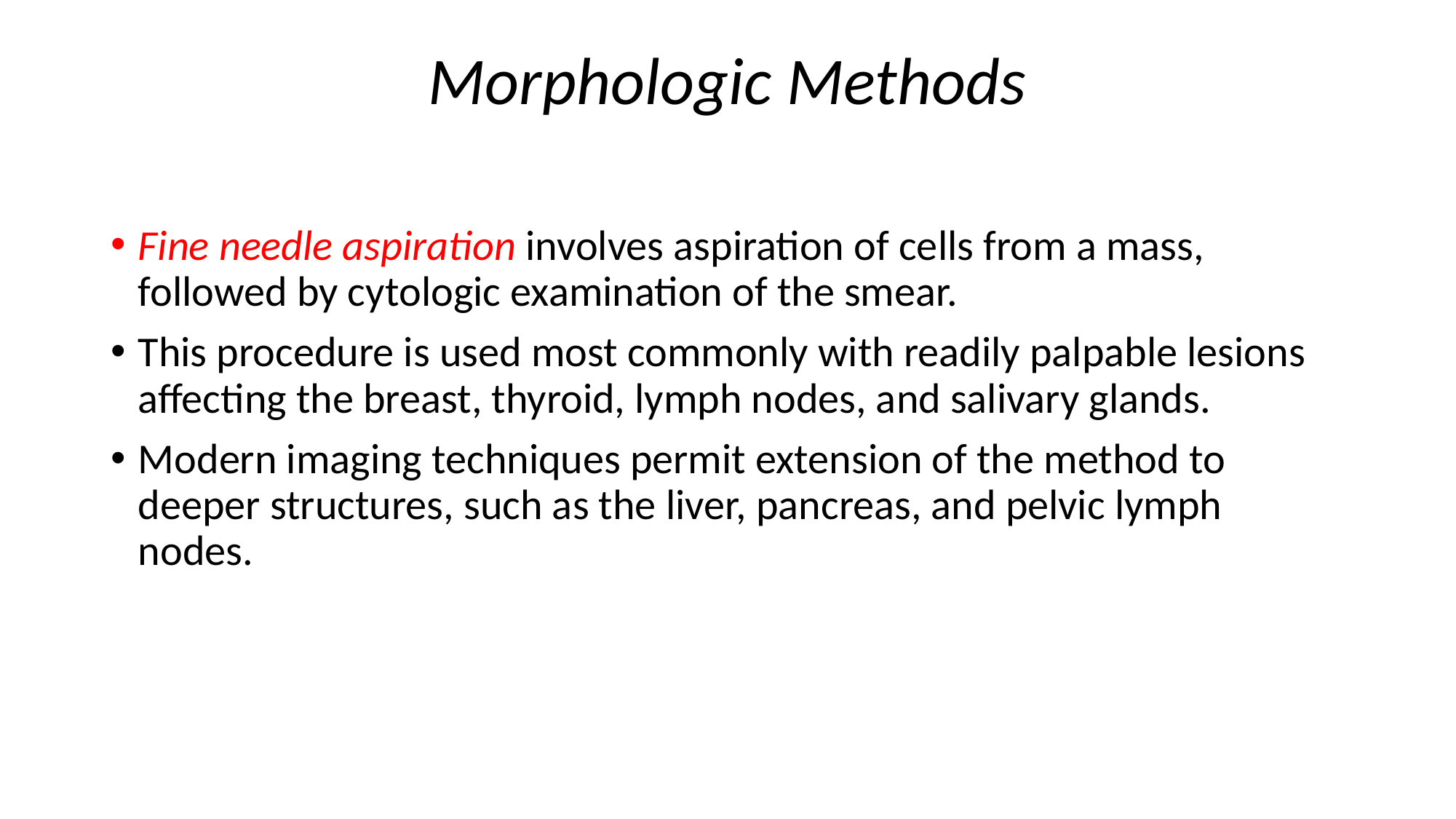

# Morphologic Methods
Fine needle aspiration involves aspiration of cells from a mass, followed by cytologic examination of the smear.
This procedure is used most commonly with readily palpable lesions affecting the breast, thyroid, lymph nodes, and salivary glands.
Modern imaging techniques permit extension of the method to deeper structures, such as the liver, pancreas, and pelvic lymph nodes.